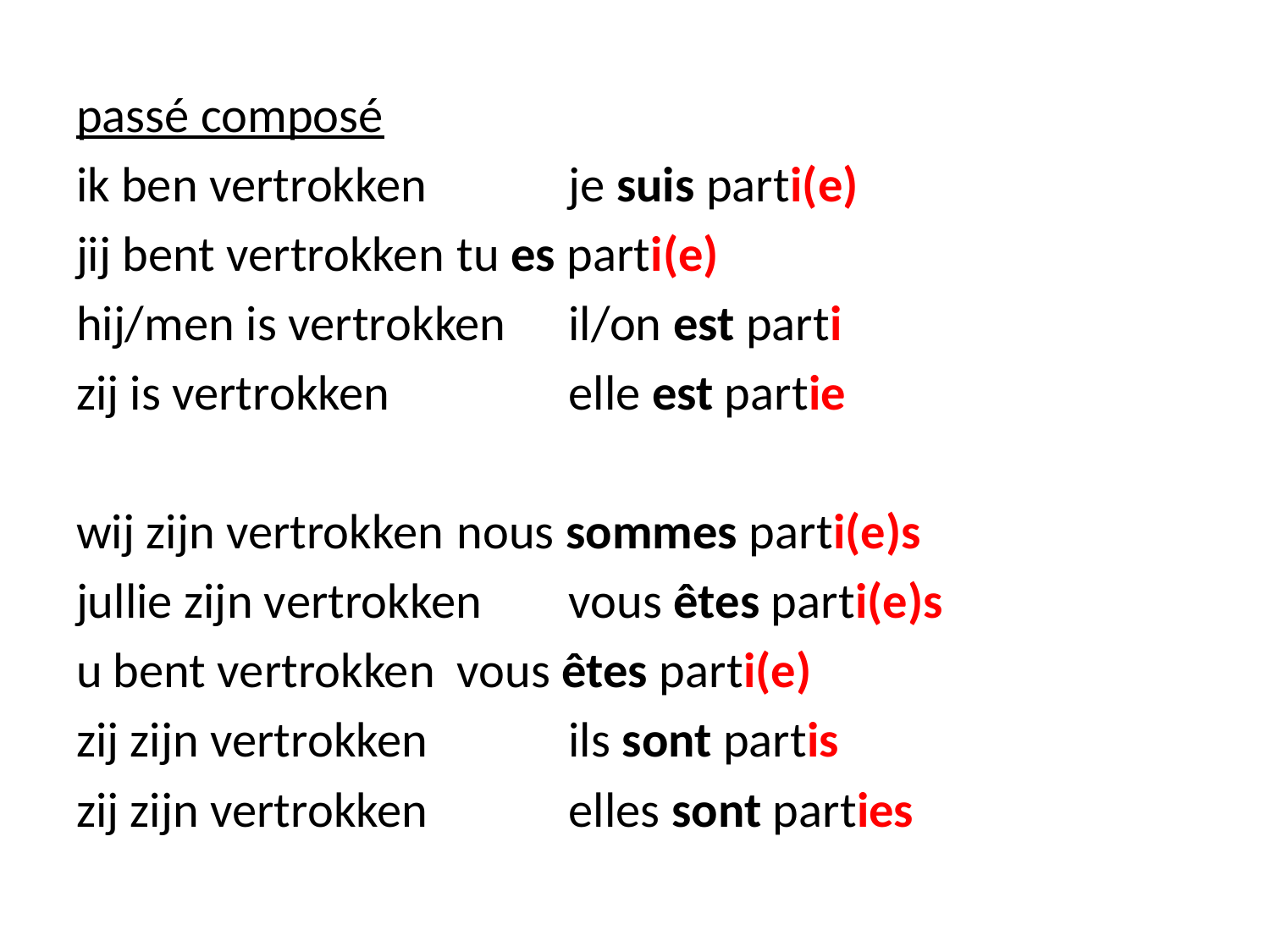

passé composé
ik ben vertrokken		je suis parti(e)
jij bent vertrokken	tu es parti(e)
hij/men is vertrokken	il/on est parti
zij is vertrokken		elle est partie

wij zijn vertrokken	nous sommes parti(e)s
jullie zijn vertrokken	vous êtes parti(e)s
u bent vertrokken	vous êtes parti(e)
zij zijn vertrokken		ils sont partis
zij zijn vertrokken		elles sont parties